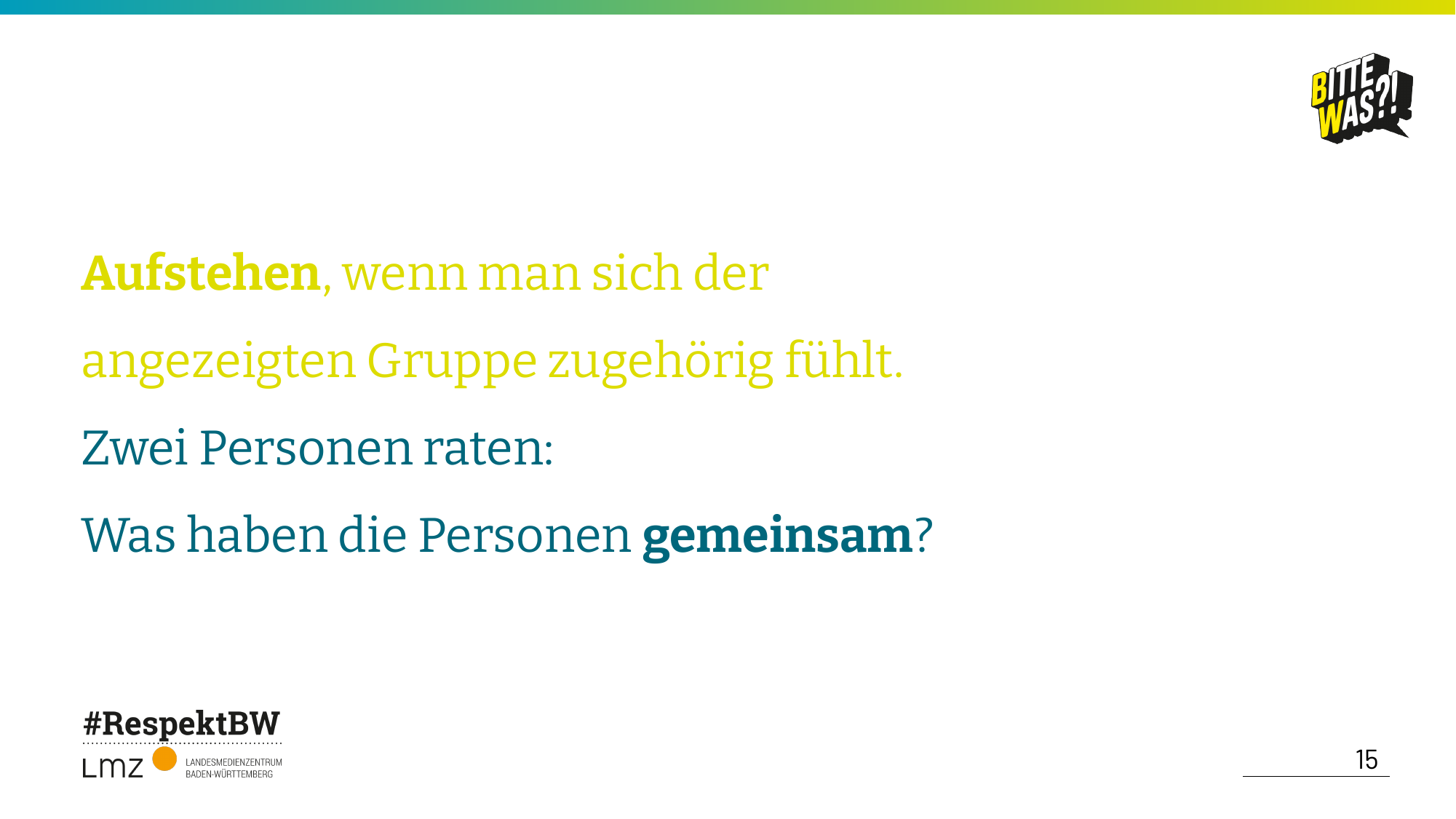

Aufstehen, wenn man sich der angezeigten Gruppe zugehörig fühlt.
Zwei Personen raten:
Was haben die Personen gemeinsam?
15